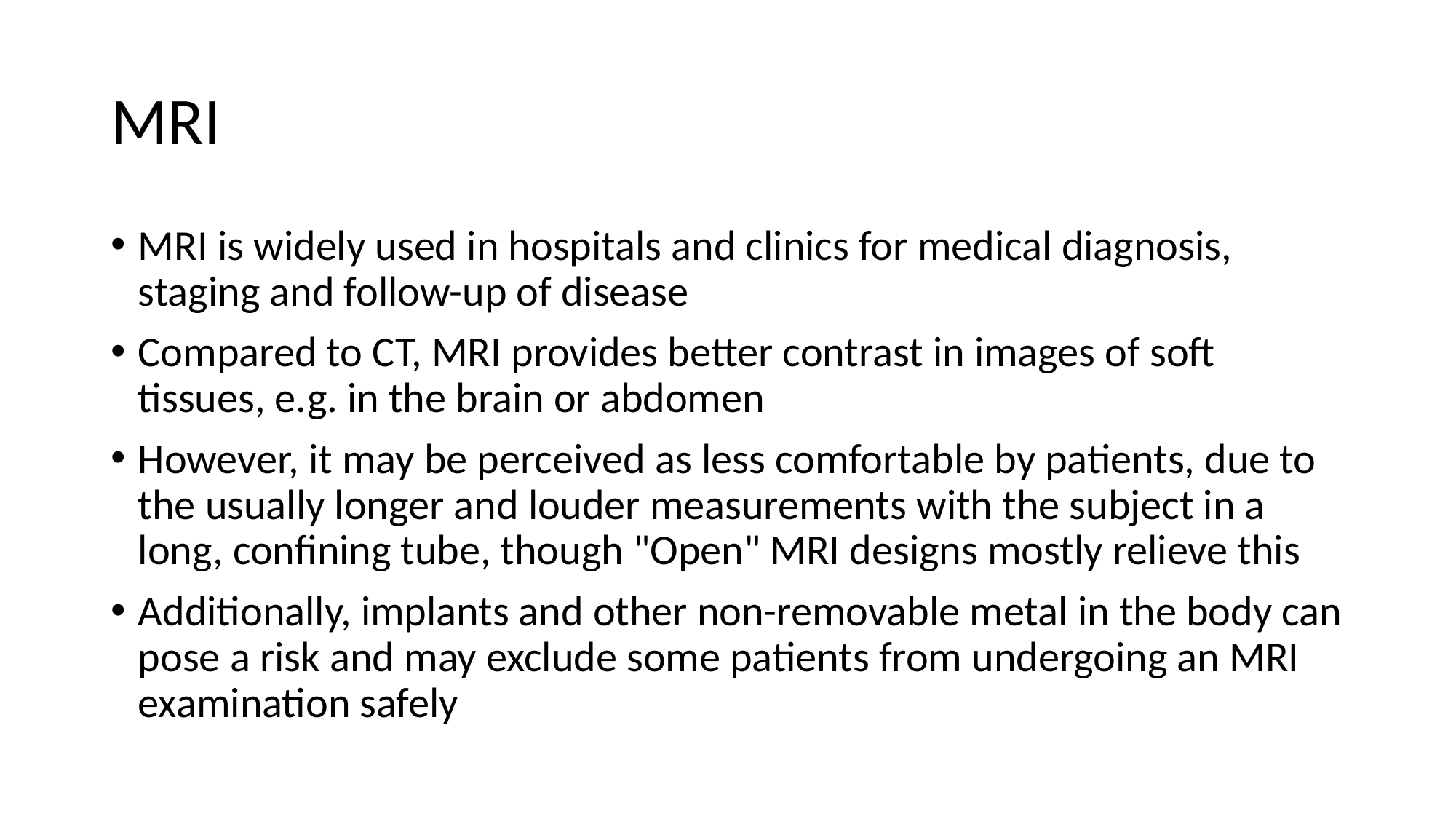

# MRI
MRI is widely used in hospitals and clinics for medical diagnosis, staging and follow-up of disease
Compared to CT, MRI provides better contrast in images of soft tissues, e.g. in the brain or abdomen
However, it may be perceived as less comfortable by patients, due to the usually longer and louder measurements with the subject in a long, confining tube, though "Open" MRI designs mostly relieve this
Additionally, implants and other non-removable metal in the body can pose a risk and may exclude some patients from undergoing an MRI examination safely